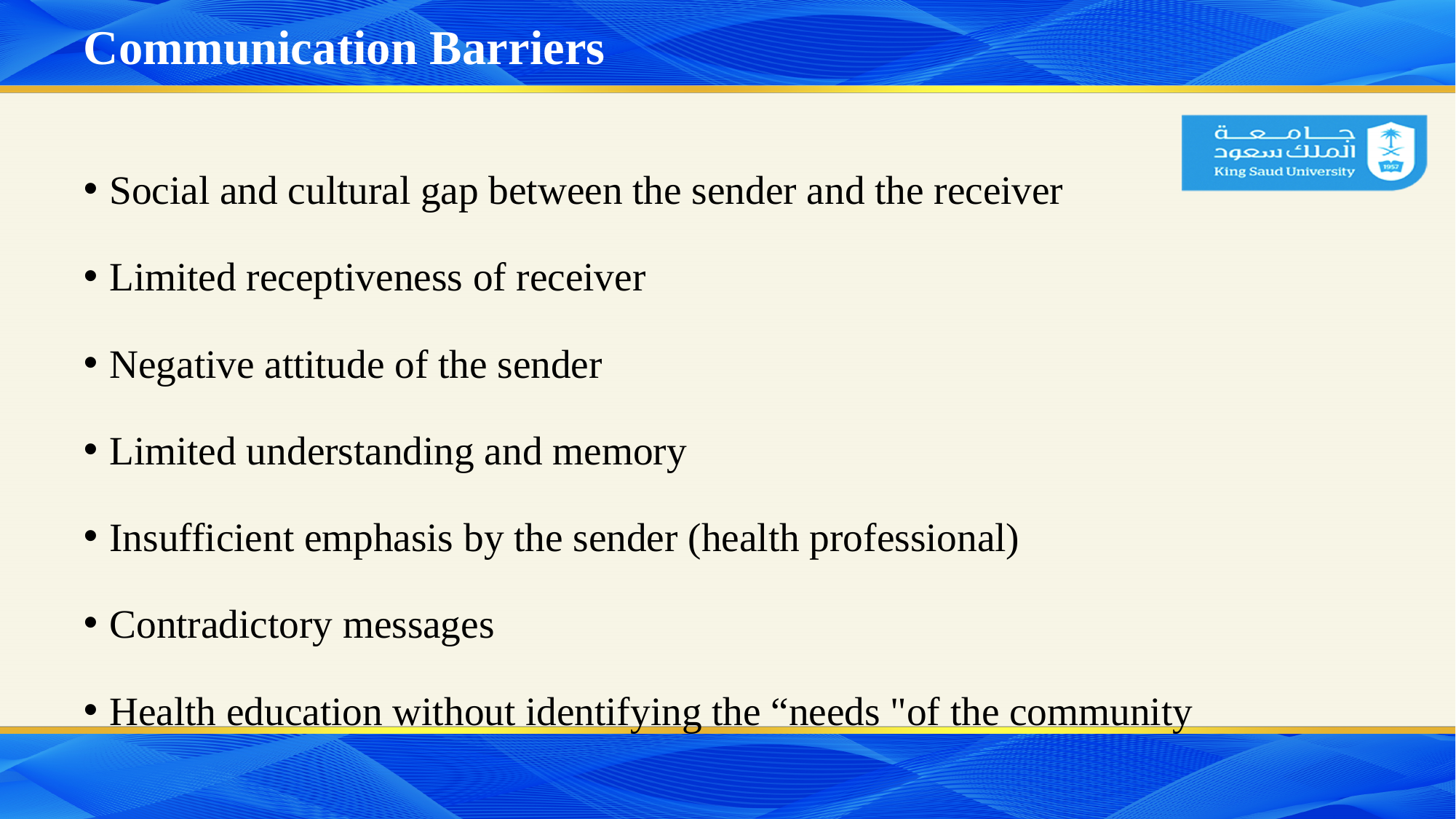

# Communication Barriers
Social and cultural gap between the sender and the receiver
Limited receptiveness of receiver
Negative attitude of the sender
Limited understanding and memory
Insufficient emphasis by the sender (health professional)
Contradictory messages
Health education without identifying the “needs "of the community